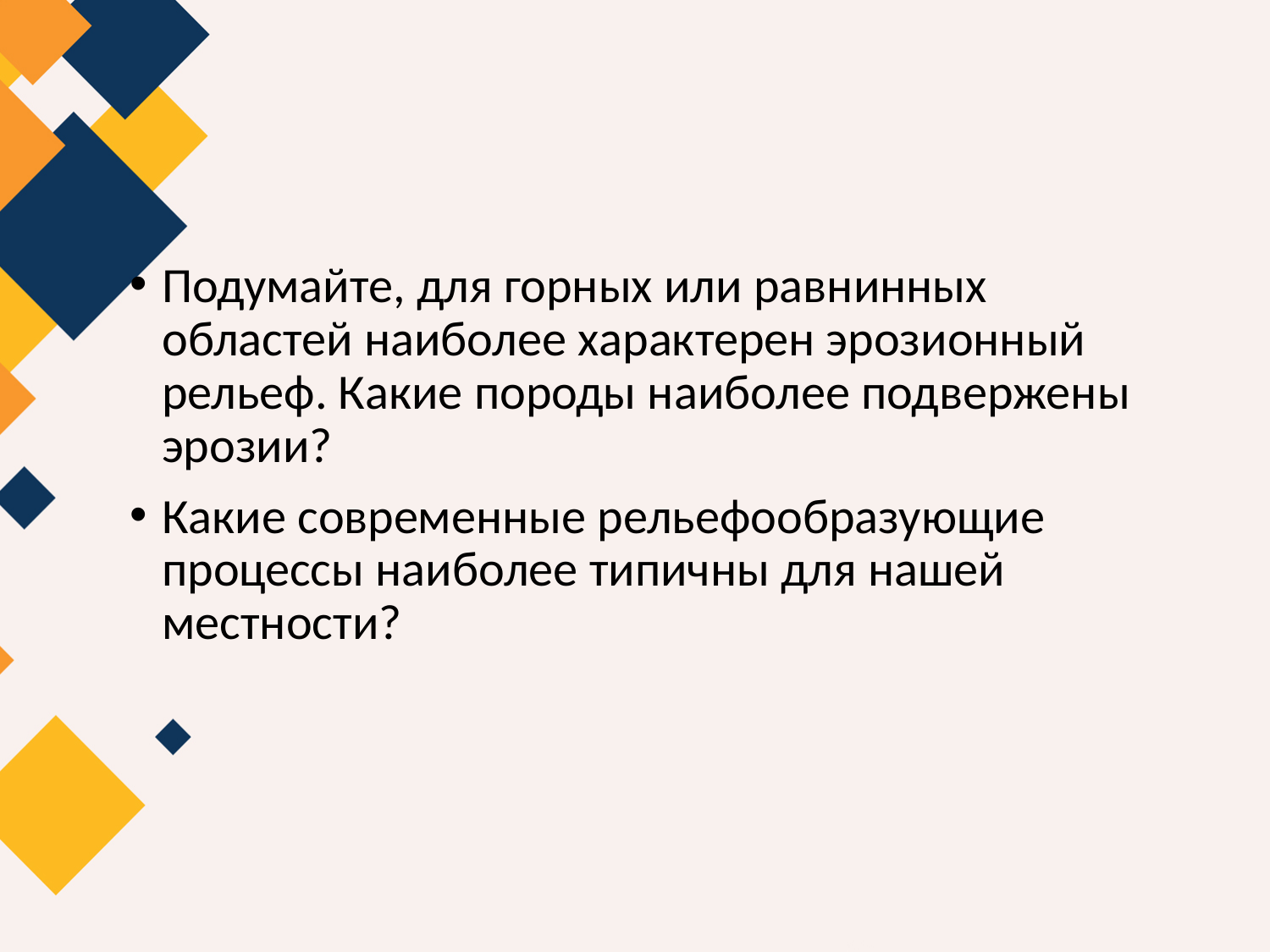

#
Подумайте, для горных или равнинных областей наиболее характерен эрозионный рельеф. Какие породы наиболее подвержены эрозии?
Какие современные рельефообразующие процессы наиболее типичны для нашей местности?